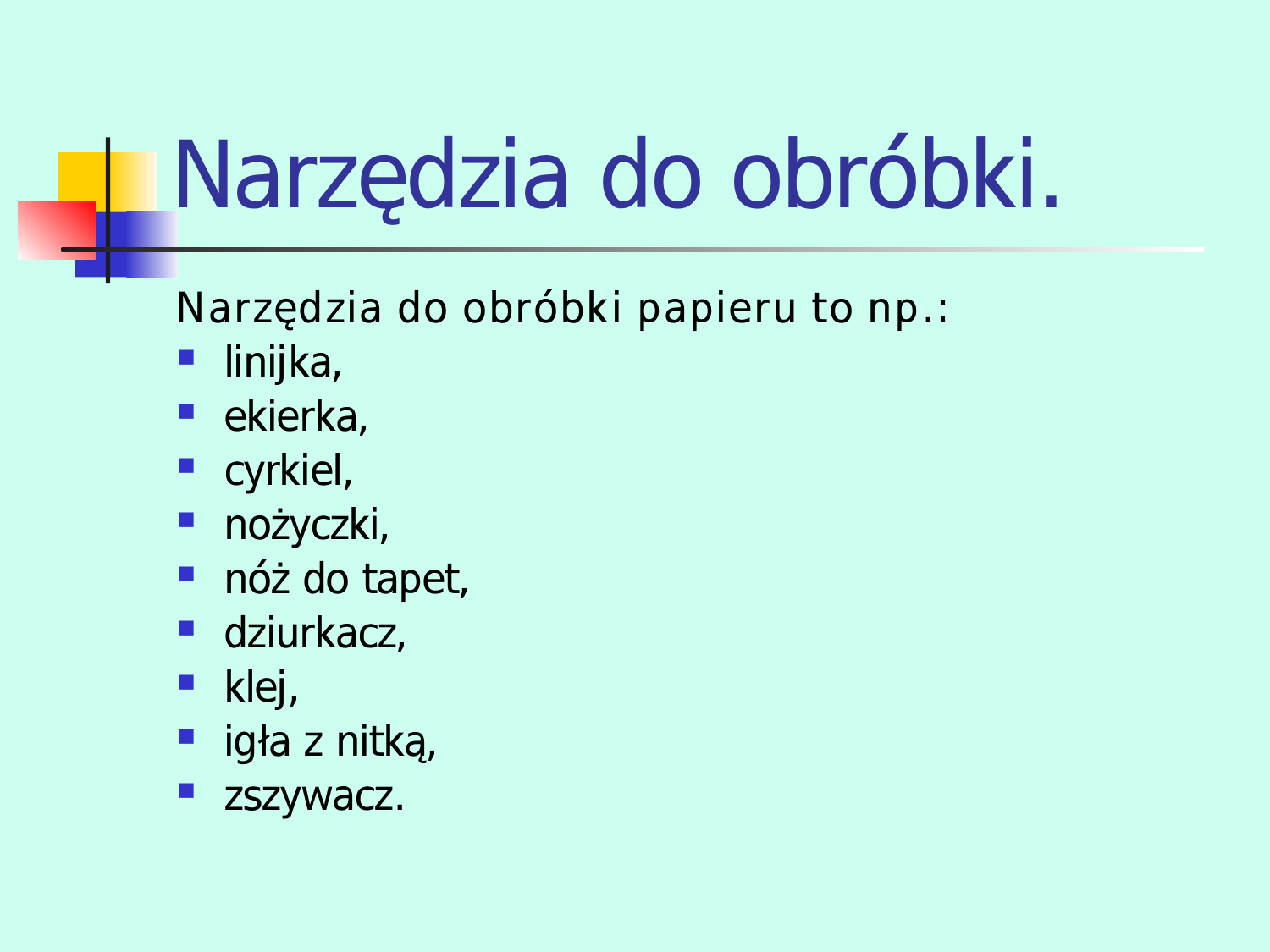

# Narzędzia do obróbki.
Narzędzia do obróbki papieru to np.:
linijka,
ekierka,
cyrkiel,
nożyczki,
nóż do tapet,
dziurkacz,
klej,
igła z nitką,
zszywacz.